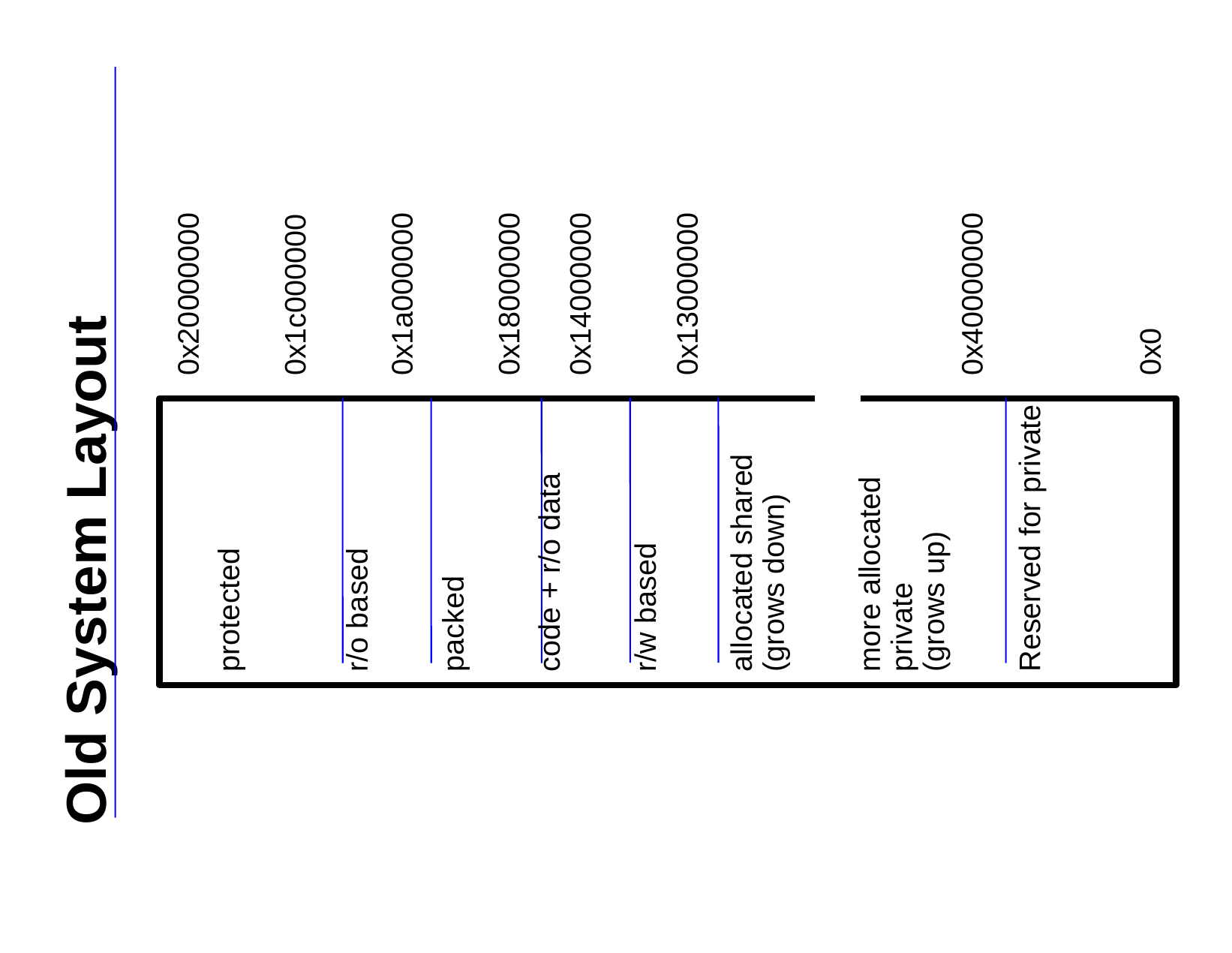

0x20000000

0x1c000000

0x1a000000

0x18000000

0x14000000

0x13000000

0x40000000

0x0

protected

r/o based

packed

code + r/o data

r/w based

allocated shared
(grows down)

more allocated
private
(grows up)

Reserved for private

Old System Layout